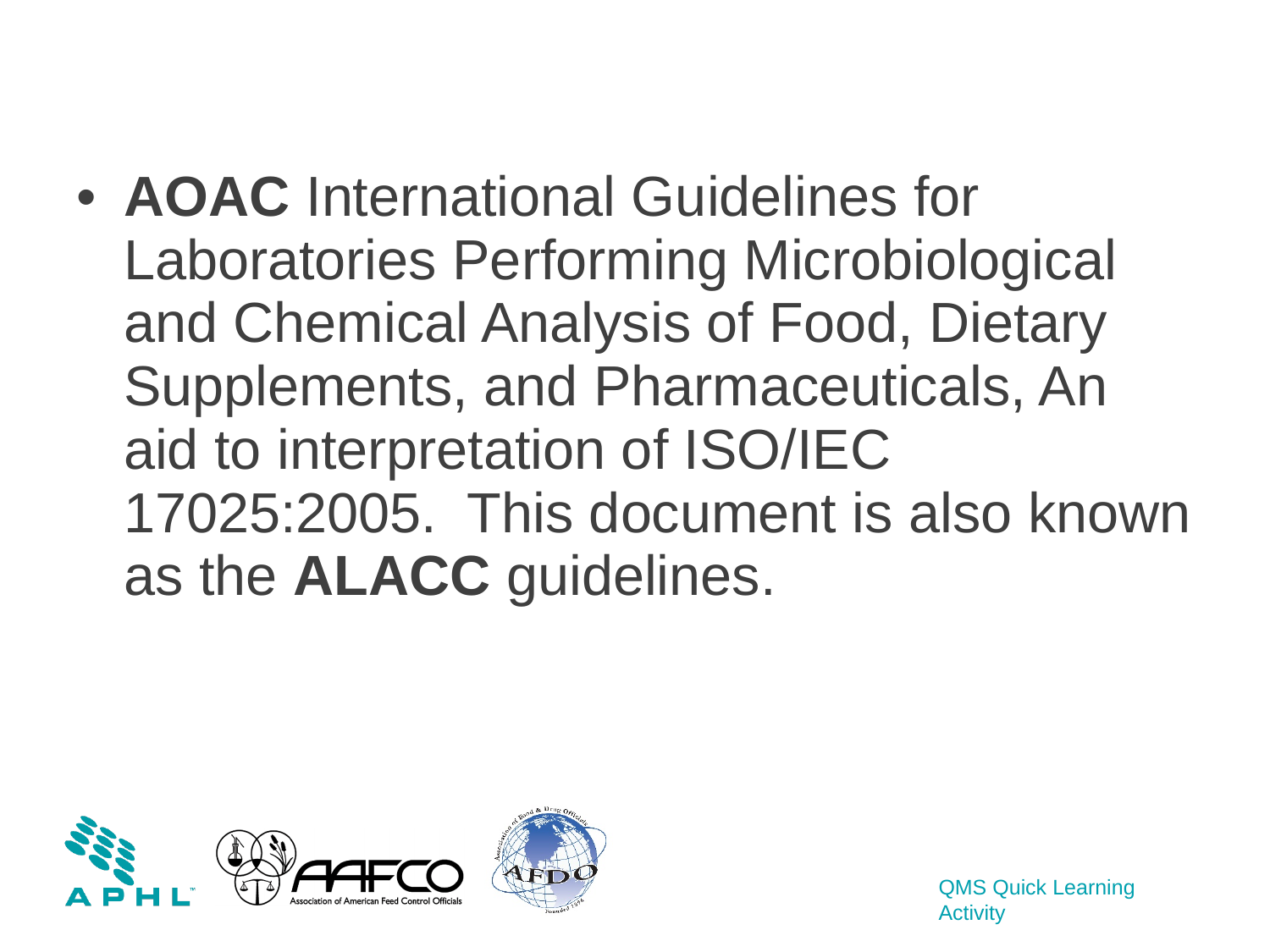

AOAC International Guidelines for Laboratories Performing Microbiological and Chemical Analysis of Food, Dietary Supplements, and Pharmaceuticals, An aid to interpretation of ISO/IEC 17025:2005.  This document is also known as the ALACC guidelines.